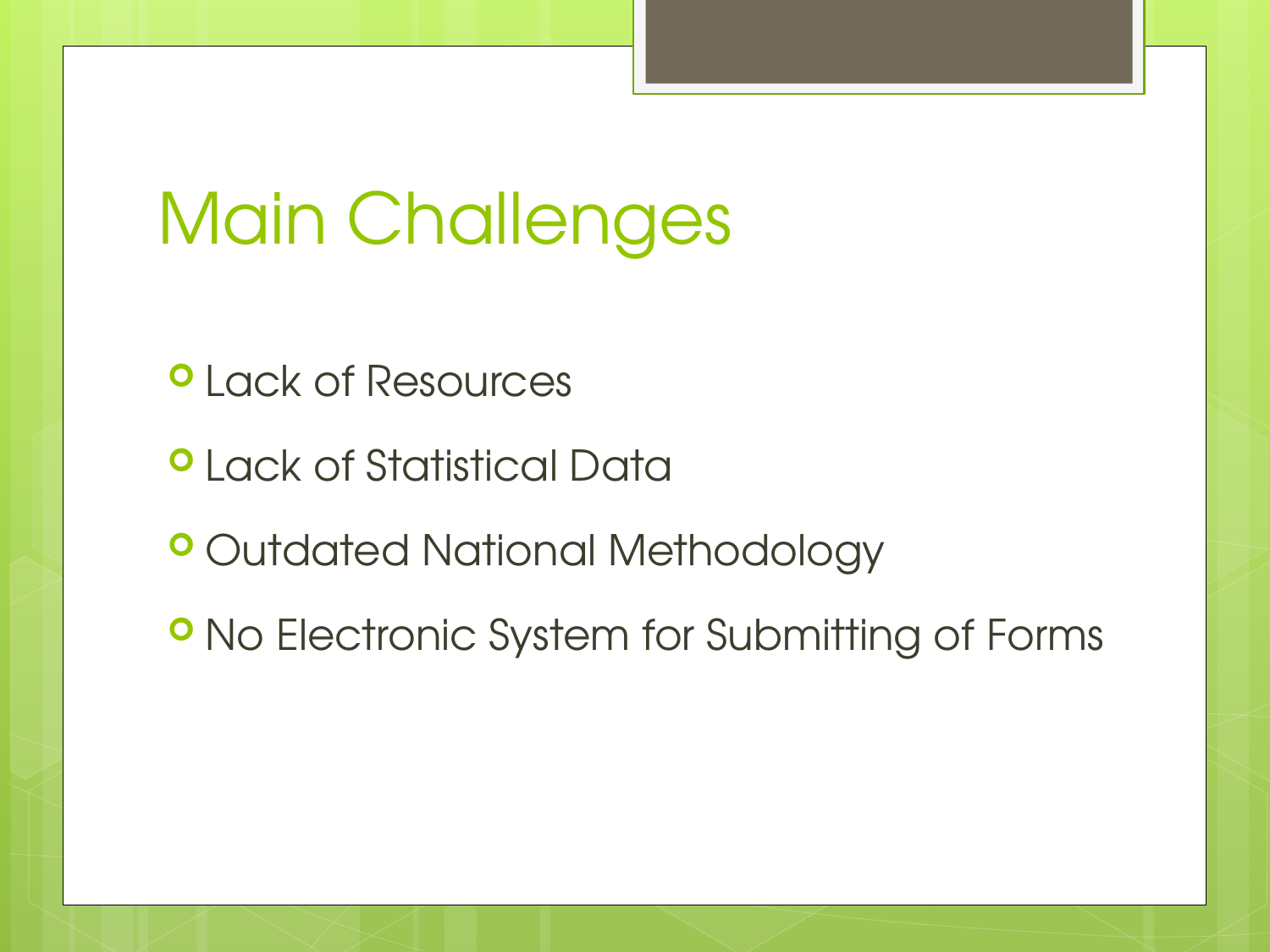

# Main Challenges
Lack of Resources
Lack of Statistical Data
Outdated National Methodology
No Electronic System for Submitting of Forms